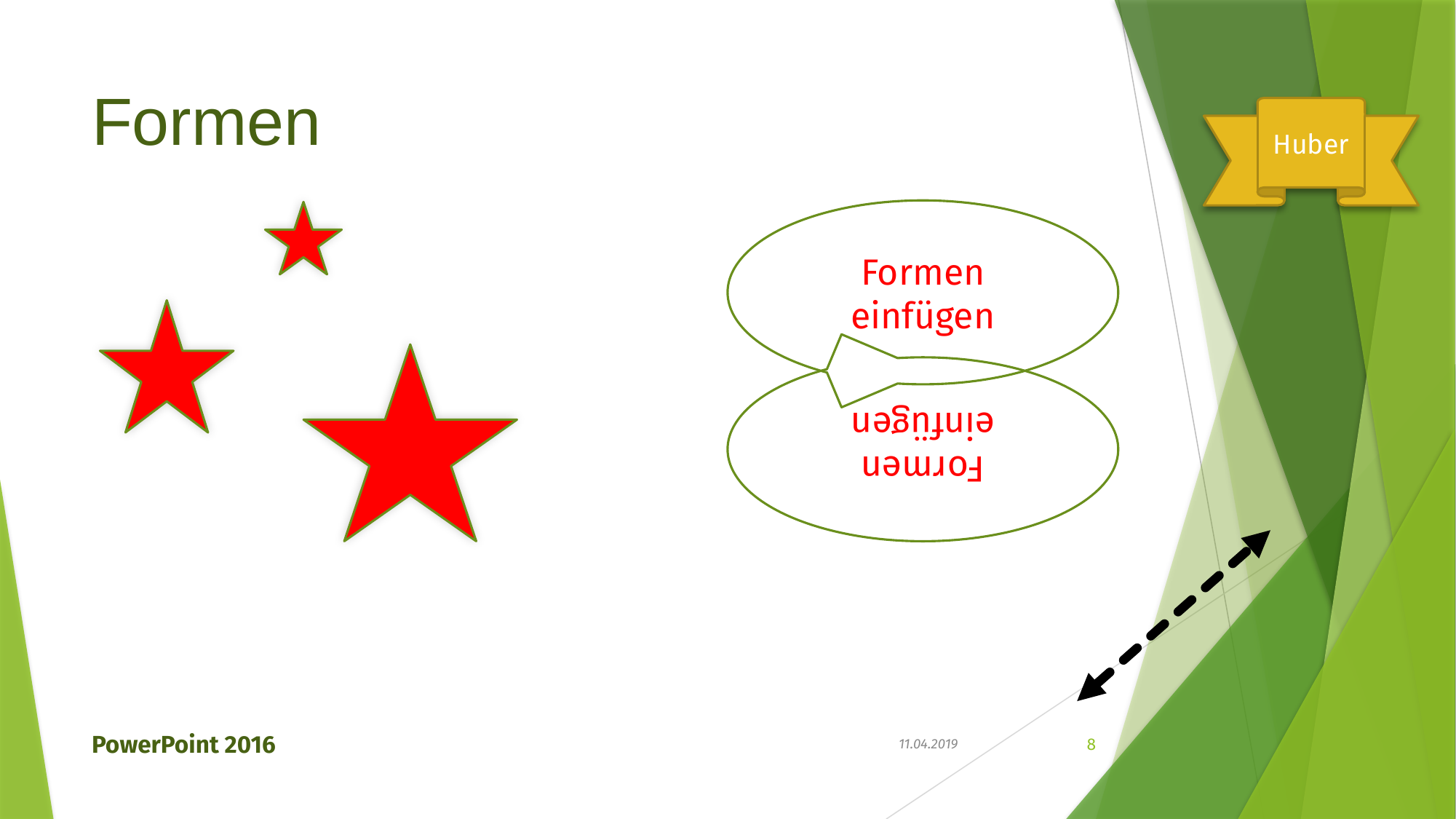

# Formen
Formen einfügen

Formen einfügen
PowerPoint 2016
11.04.2019
8